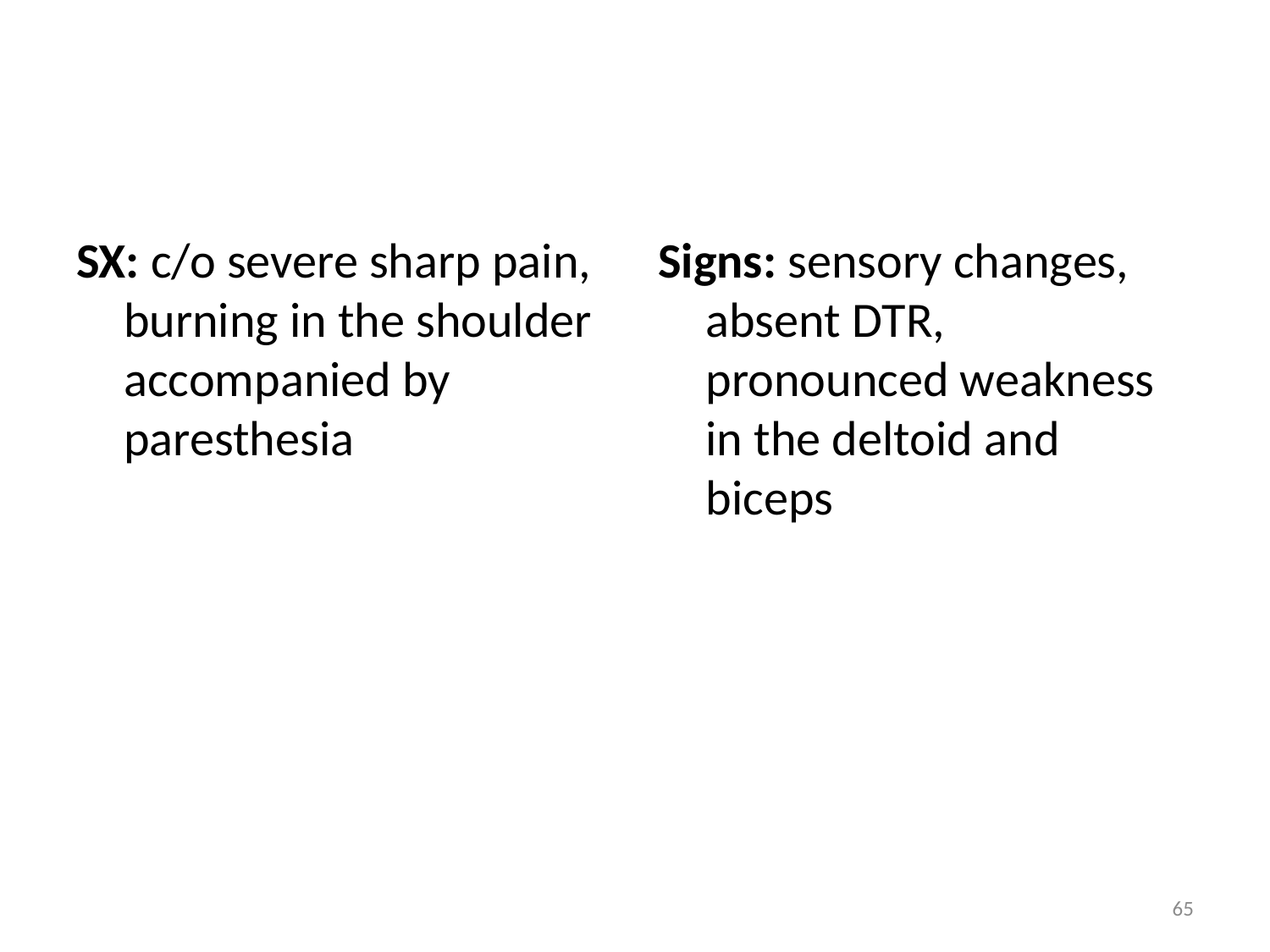

#
SX: c/o severe sharp pain, burning in the shoulder accompanied by    paresthesia
Signs: sensory changes, absent DTR, pronounced weakness in the deltoid and biceps

65